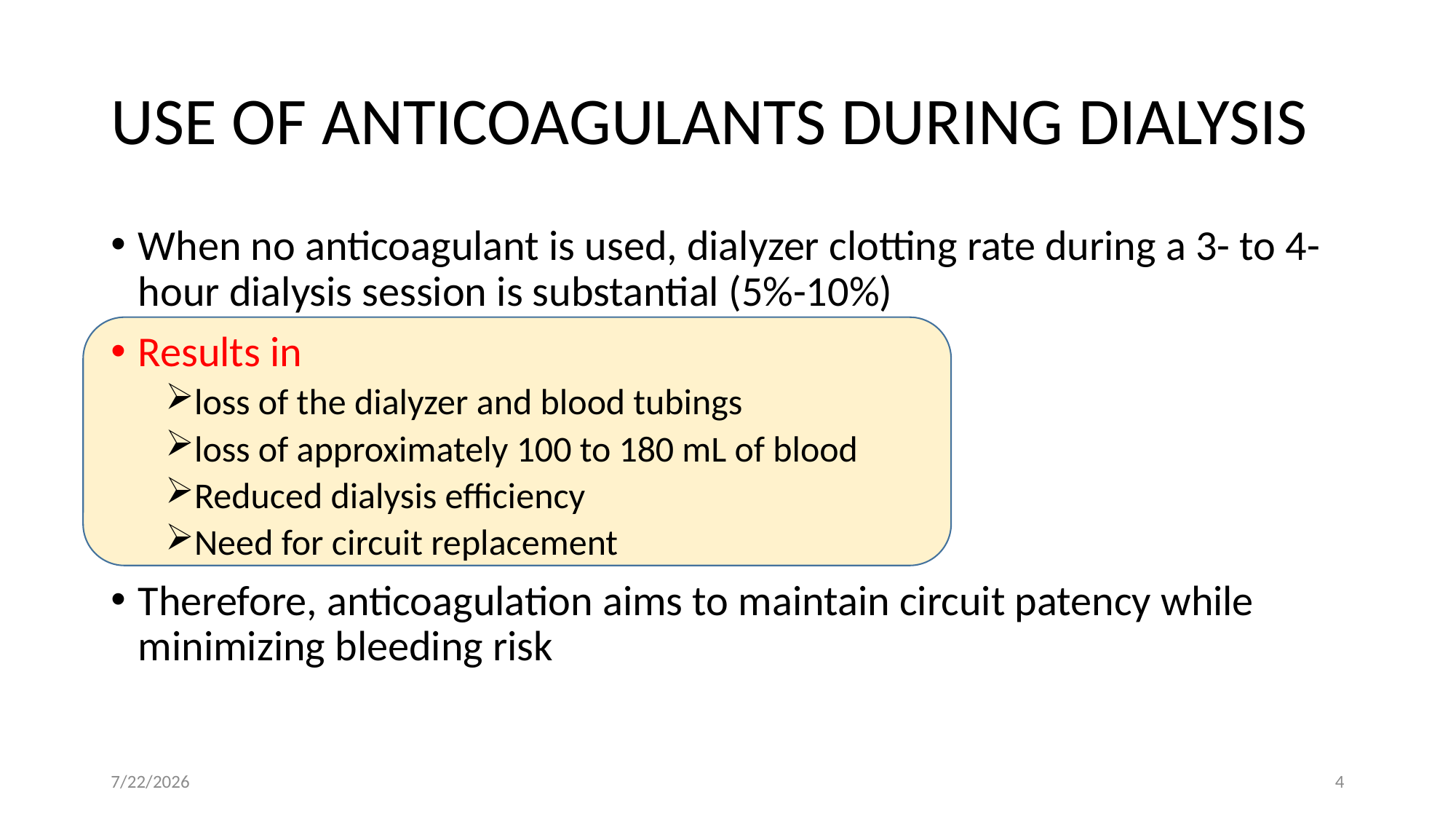

# USE OF ANTICOAGULANTS DURING DIALYSIS
When no anticoagulant is used, dialyzer clotting rate during a 3- to 4-hour dialysis session is substantial (5%-10%)
Results in
loss of the dialyzer and blood tubings
loss of approximately 100 to 180 mL of blood
Reduced dialysis efficiency
Need for circuit replacement
Therefore, anticoagulation aims to maintain circuit patency while minimizing bleeding risk

7/22/2026
4